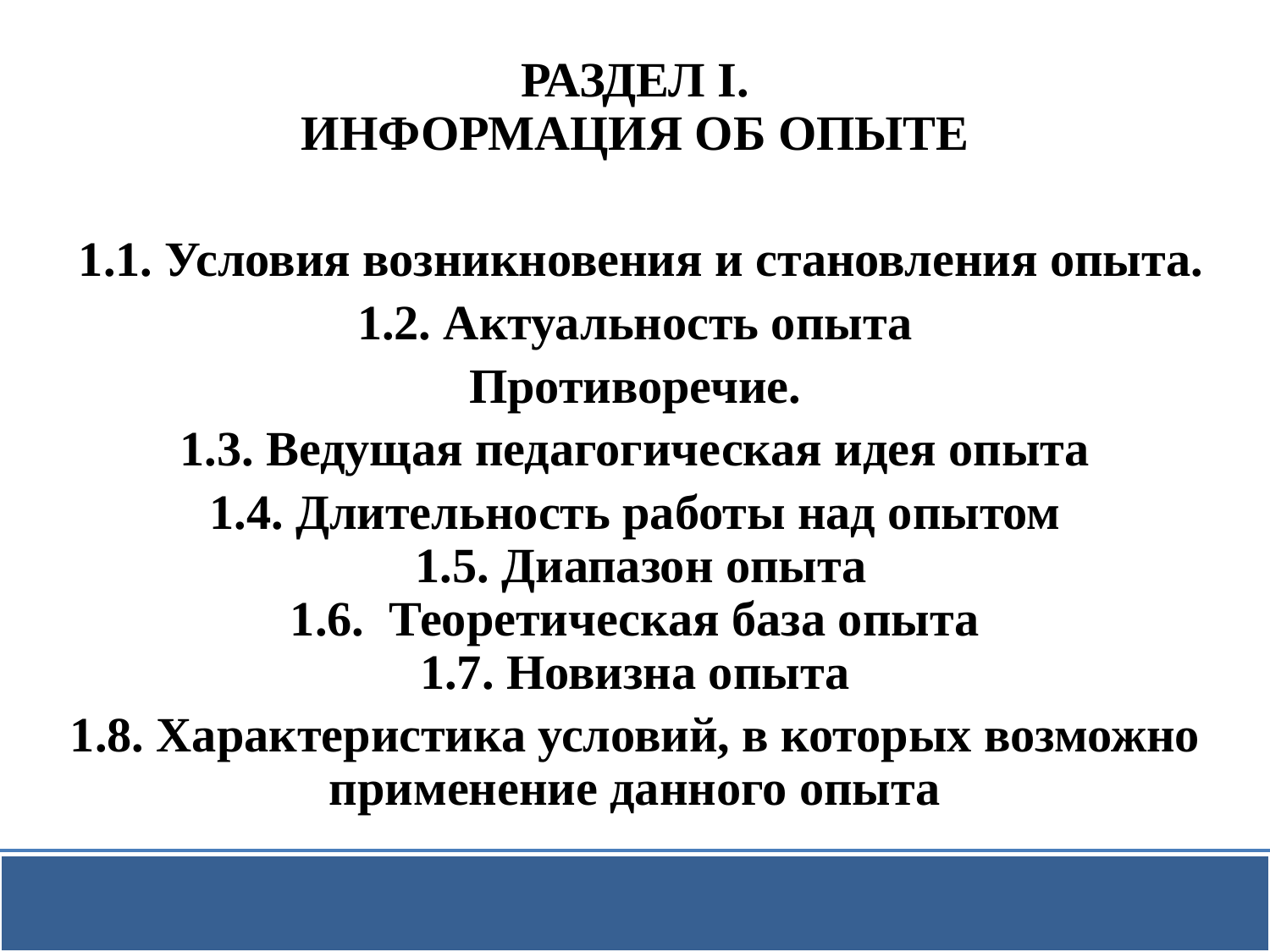

РАЗДЕЛ I.
ИНФОРМАЦИЯ ОБ ОПЫТЕ

 1.1. Условия возникновения и становления опыта.
1.2. Актуальность опыта
Противоречие.
1.3. Ведущая педагогическая идея опыта
1.4. Длительность работы над опытом
 1.5. Диапазон опыта
1.6.  Теоретическая база опыта
1.7. Новизна опыта
1.8. Характеристика условий, в которых возможно применение данного опыта